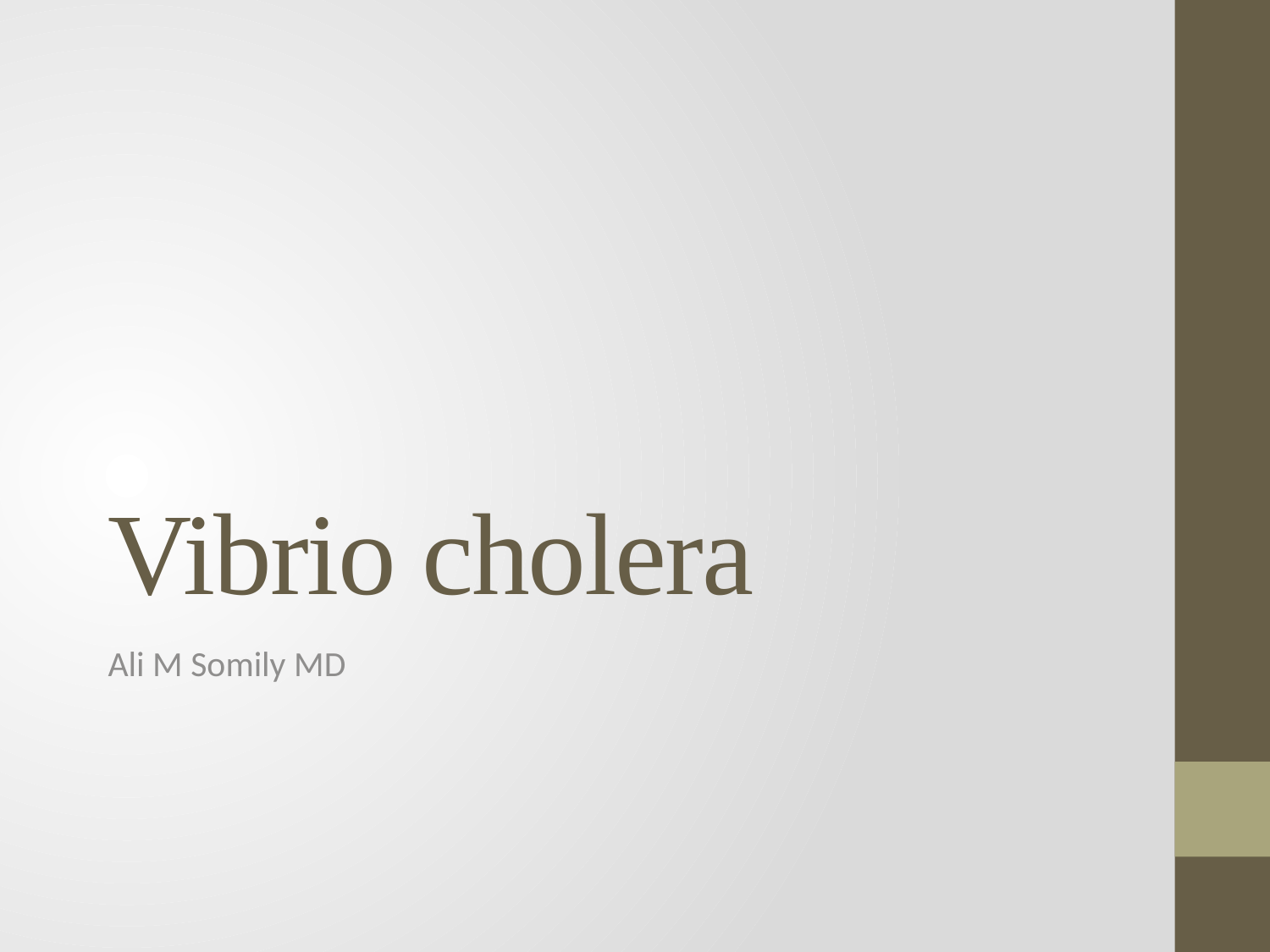

# Vibrio cholera
Ali M Somily MD